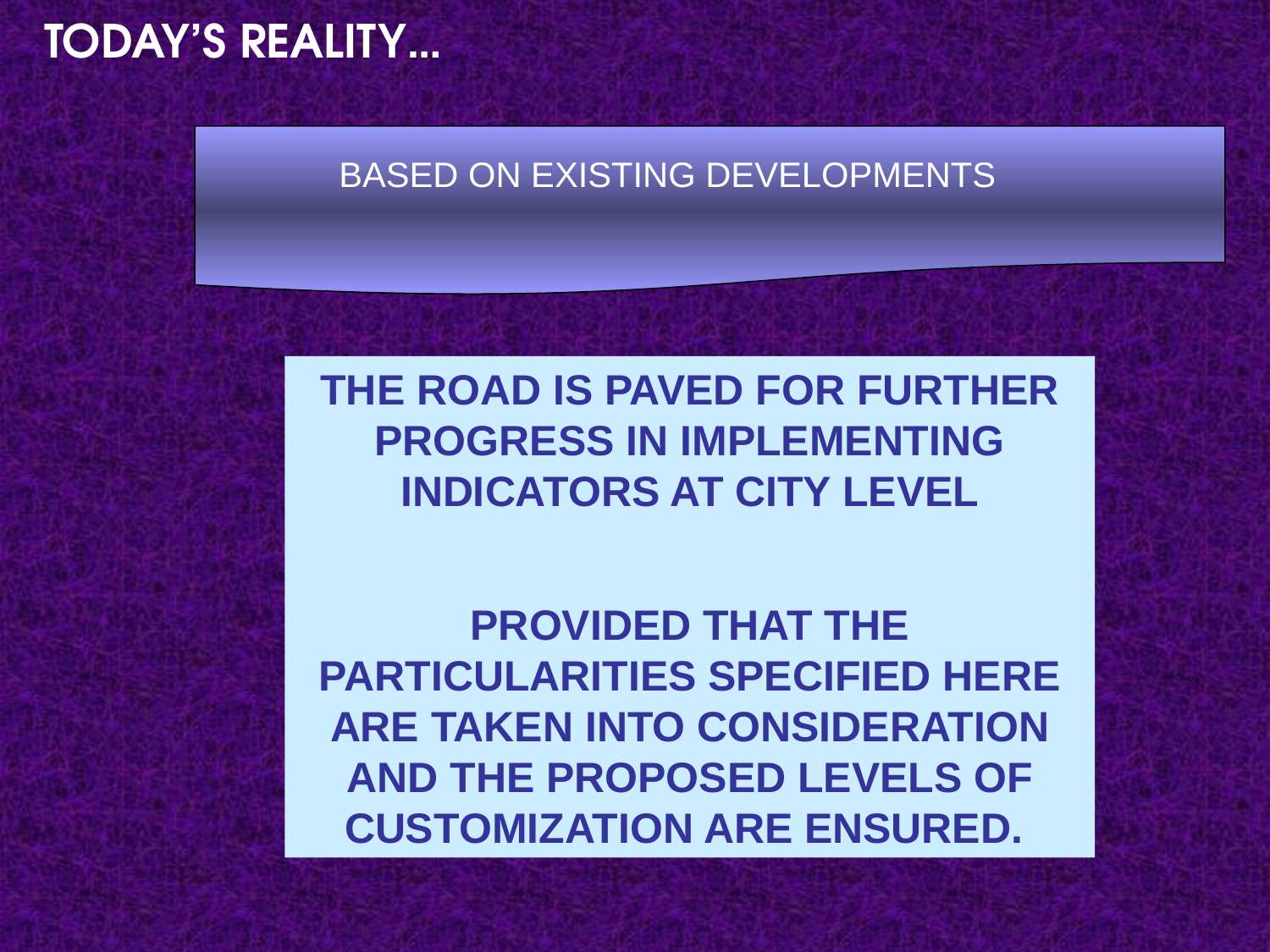

TODAY’S REALITY…

BASED ON EXISTING DEVELOPMENTS
THE ROAD IS PAVED FOR FURTHER PROGRESS IN IMPLEMENTING INDICATORS AT CITY LEVEL

PROVIDED THAT THE PARTICULARITIES SPECIFIED HERE ARE TAKEN INTO CONSIDERATION AND THE PROPOSED LEVELS OF CUSTOMIZATION ARE ENSURED.